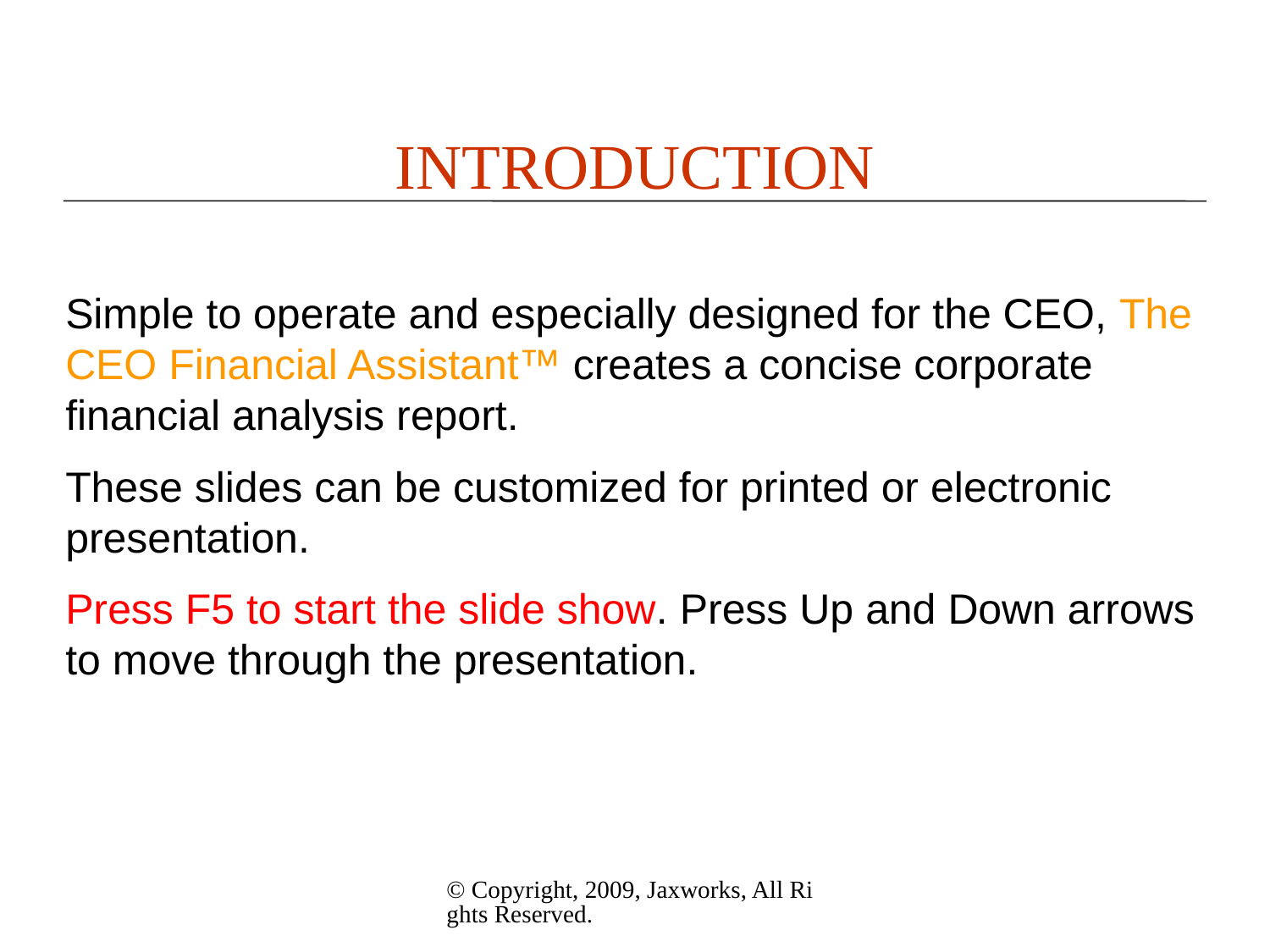

# INTRODUCTION

Simple to operate and especially designed for the CEO, The CEO Financial Assistant™ creates a concise corporate financial analysis report.
These slides can be customized for printed or electronic presentation.
Press F5 to start the slide show. Press Up and Down arrows to move through the presentation.
© Copyright, 2009, Jaxworks, All Rights Reserved.